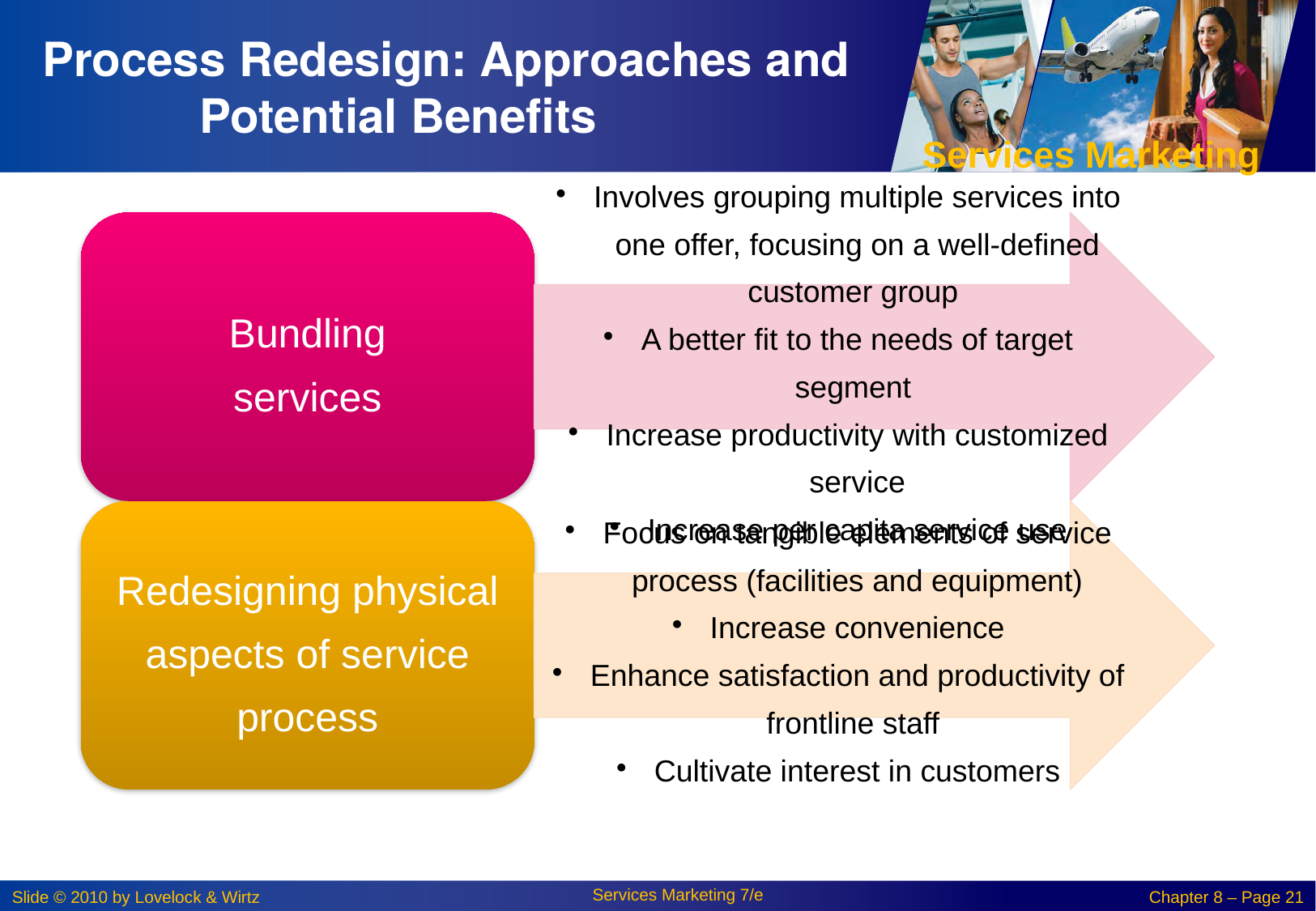

# Process Redesign: Approaches and              Potential Benefits
Bundling
services
Redesigning physical aspects of service process
Increase productivity with customized service
Involves grouping multiple services into one offer, focusing on a well-defined customer group
Increase convenience
Enhance satisfaction and productivity of frontline staff
Cultivate interest in customers